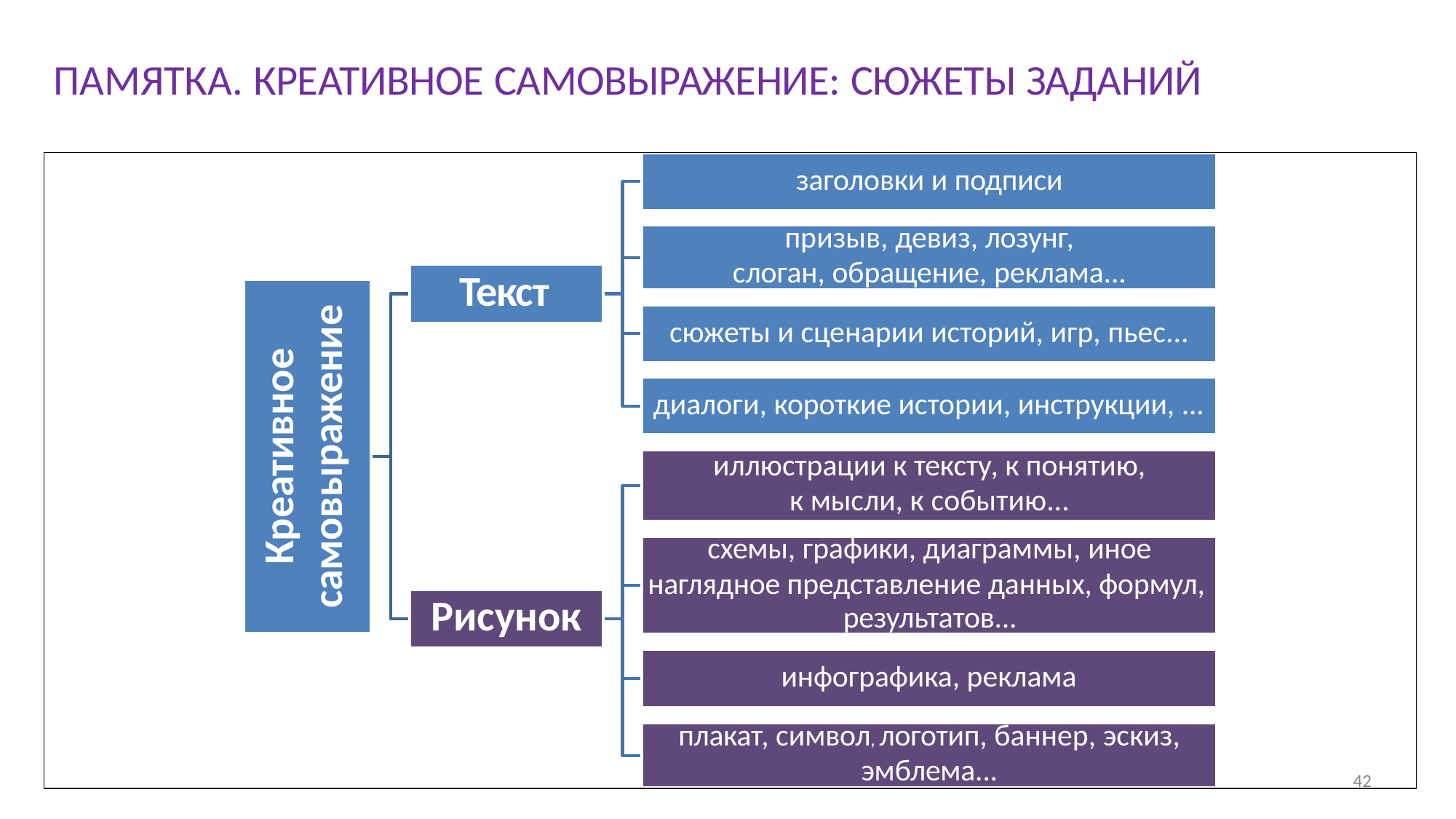

# ПАМЯТКА. КРЕАТИВНОЕ САМОВЫРАЖЕНИЕ: СЮЖЕТЫ ЗАДАНИЙ

заголовки и подписи

призыв, девиз, лозунг,
слоган, обращение, реклама...

Текст
Креативное
самовыражение

сюжеты и сценарии историй, игр, пьес...

диалоги, короткие истории, инструкции, ...

иллюстрации к тексту, к понятию,
к мысли, к событию...

схемы, графики, диаграммы, иное
наглядное представление данных, формул,  результатов...

Рисунок

инфографика, реклама

плакат, символ, логотип, баннер, эскиз,
эмблема...
42